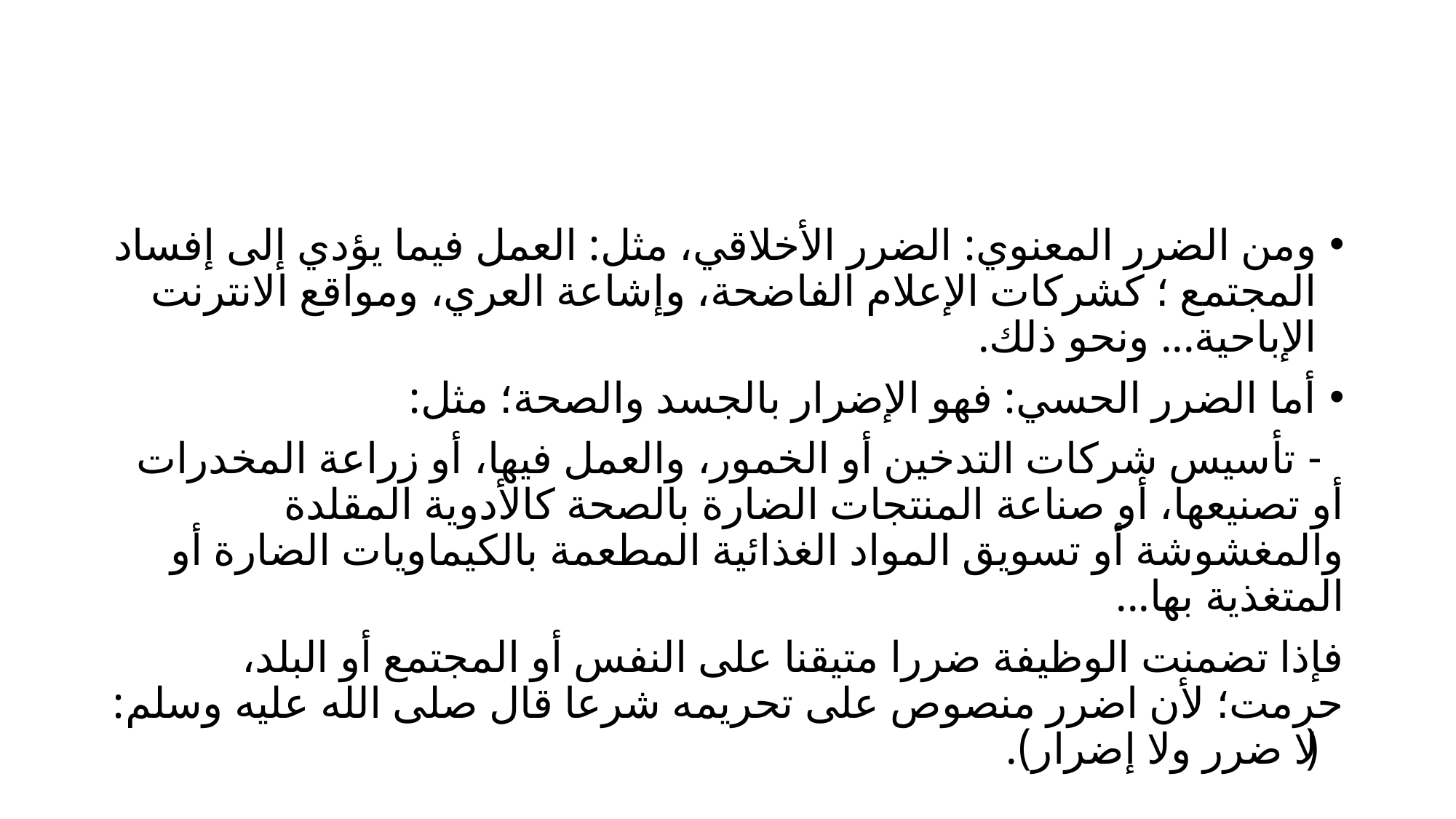

ومن الضرر المعنوي: الضرر الأخلاقي، مثل: العمل فيما يؤدي إلى إفساد المجتمع ؛ كشركات الإعلام الفاضحة، وإشاعة العري، ومواقع الانترنت الإباحية... ونحو ذلك.
أما الضرر الحسي: فهو الإضرار بالجسد والصحة؛ مثل:
  - تأسيس شركات التدخين أو الخمور، والعمل فيها، أو زراعة المخدرات أو تصنيعها، أو صناعة المنتجات الضارة بالصحة كالأدوية المقلدة والمغشوشة أو تسويق المواد الغذائية المطعمة بالكيماويات الضارة أو المتغذية بها...
فإذا تضمنت الوظيفة ضررا متيقنا على النفس أو المجتمع أو البلد، حرمت؛ لأن اضرر منصوص على تحريمه شرعا قال صلى الله عليه وسلم: ( لا ضرر ولا إضرار).